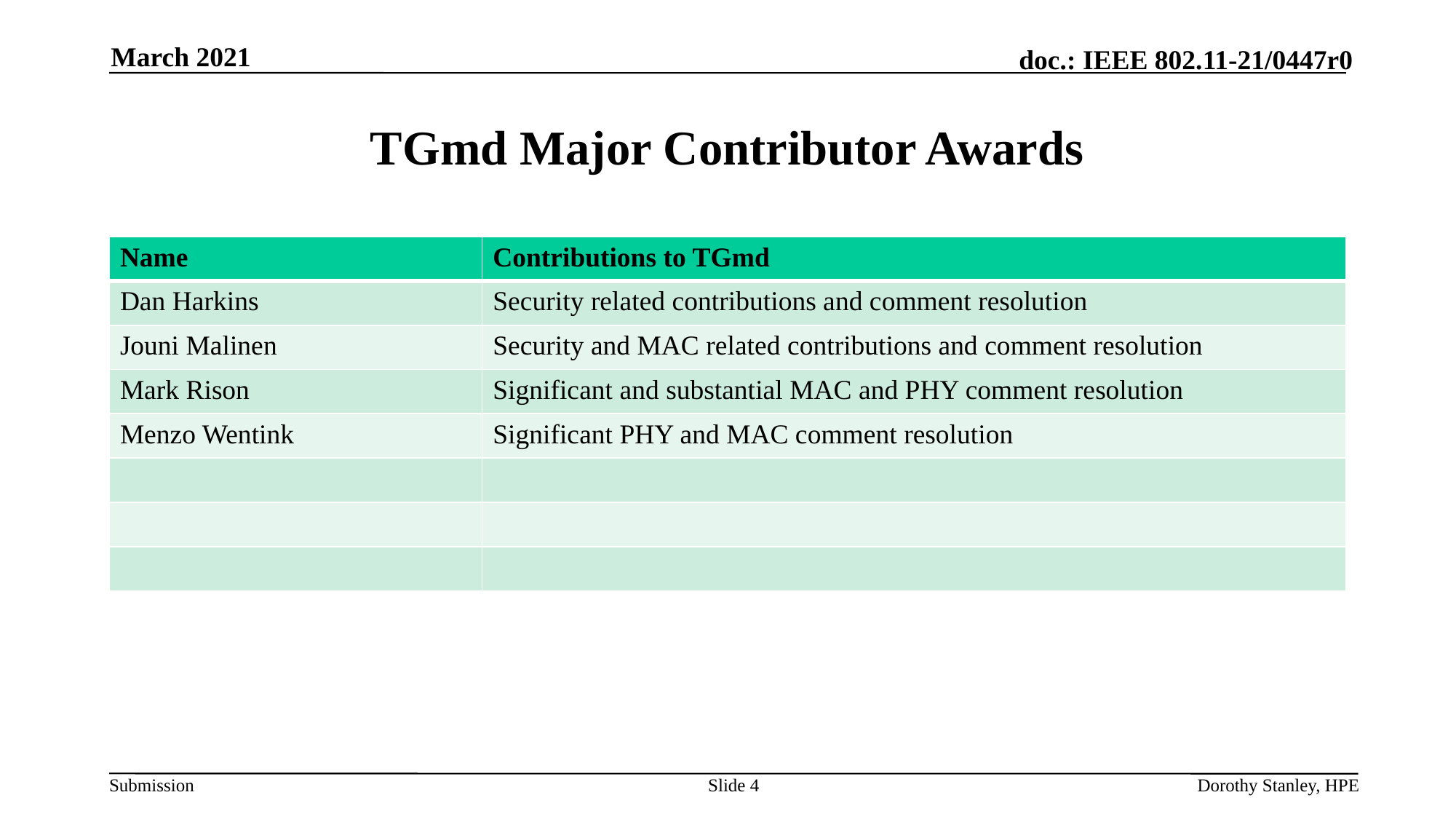

March 2021
# TGmd Major Contributor Awards
| Name | Contributions to TGmd |
| --- | --- |
| Dan Harkins | Security related contributions and comment resolution |
| Jouni Malinen | Security and MAC related contributions and comment resolution |
| Mark Rison | Significant and substantial MAC and PHY comment resolution |
| Menzo Wentink | Significant PHY and MAC comment resolution |
|  |  |
|  |  |
|  |  |
Slide 4
Dorothy Stanley, HPE